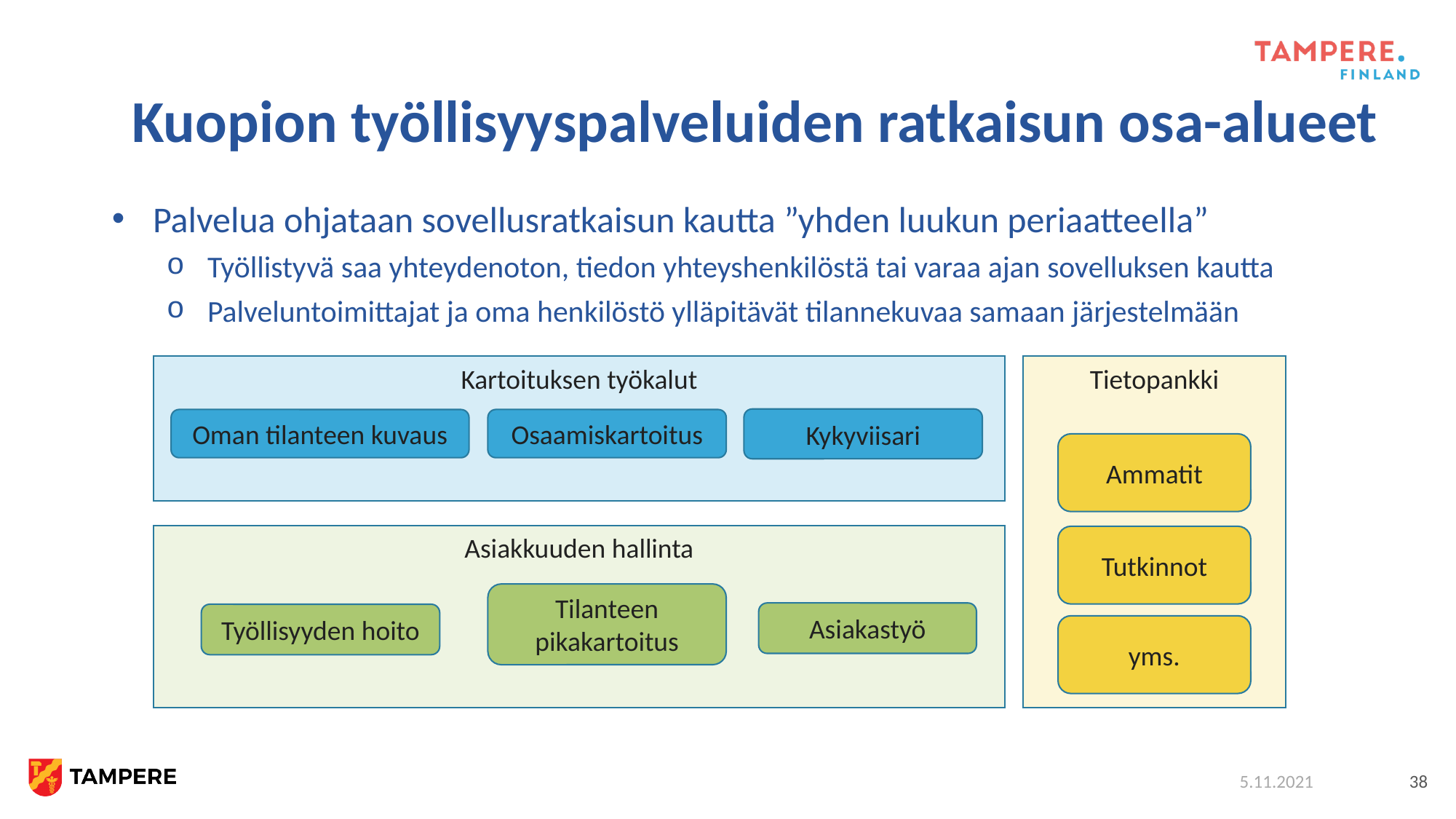

# Kuopion työllisyyspalveluiden ratkaisun osa-alueet
Palvelua ohjataan sovellusratkaisun kautta ”yhden luukun periaatteella”
Työllistyvä saa yhteydenoton, tiedon yhteyshenkilöstä tai varaa ajan sovelluksen kautta
Palveluntoimittajat ja oma henkilöstö ylläpitävät tilannekuvaa samaan järjestelmään
Kartoituksen työkalut
Tietopankki
Kykyviisari
Oman tilanteen kuvaus
Osaamiskartoitus
Ammatit
Asiakkuuden hallinta
Tutkinnot
Tilanteen pikakartoitus
Asiakastyö
Työllisyyden hoito
yms.
5.11.2021
38